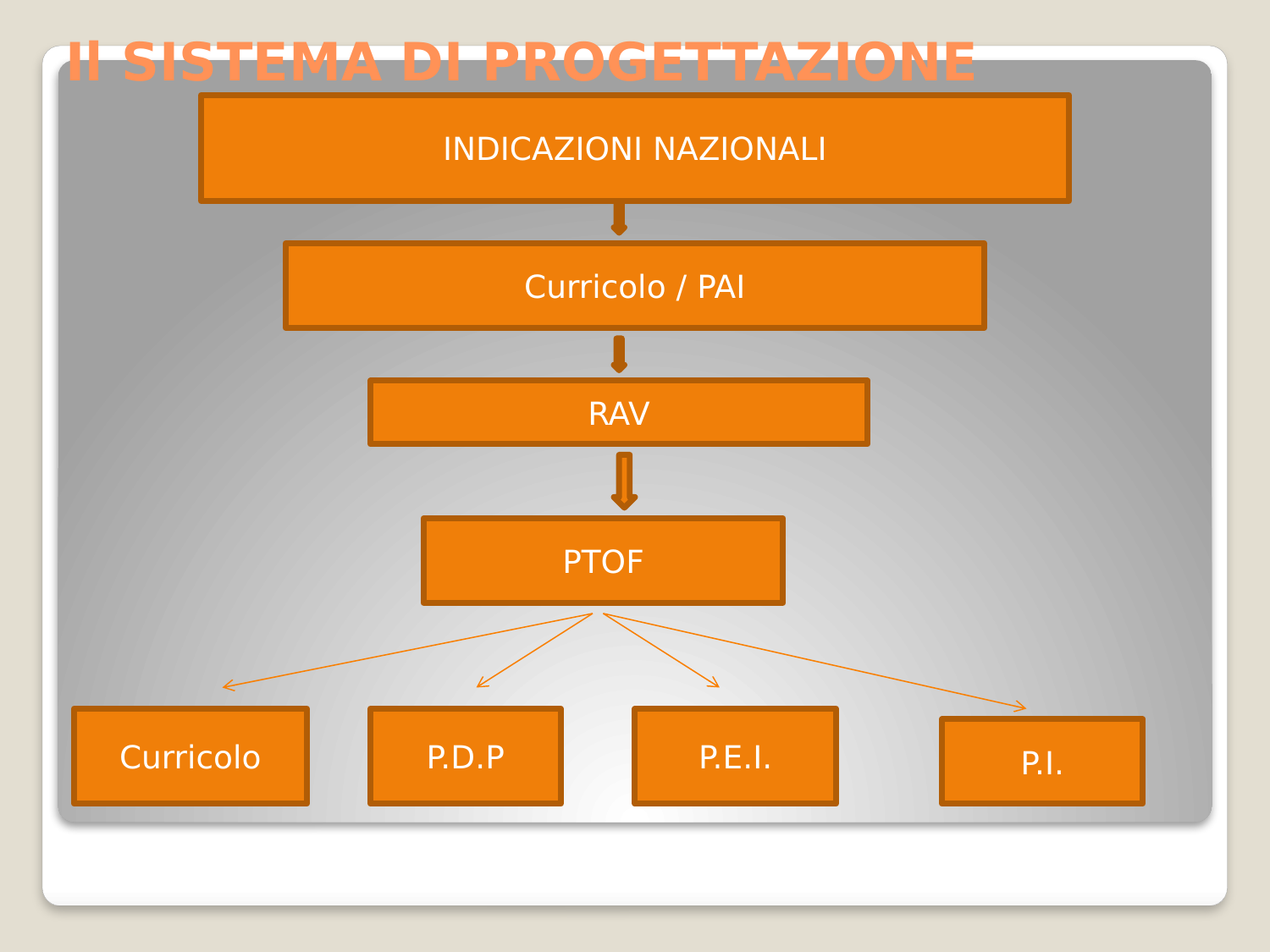

# Il SISTEMA DI PROGETTAZIONE
INDICAZIONI NAZIONALI

Curricolo / PAI

RAV

PTOF
Curricolo
P.D.P
P.E.I.
P.I.